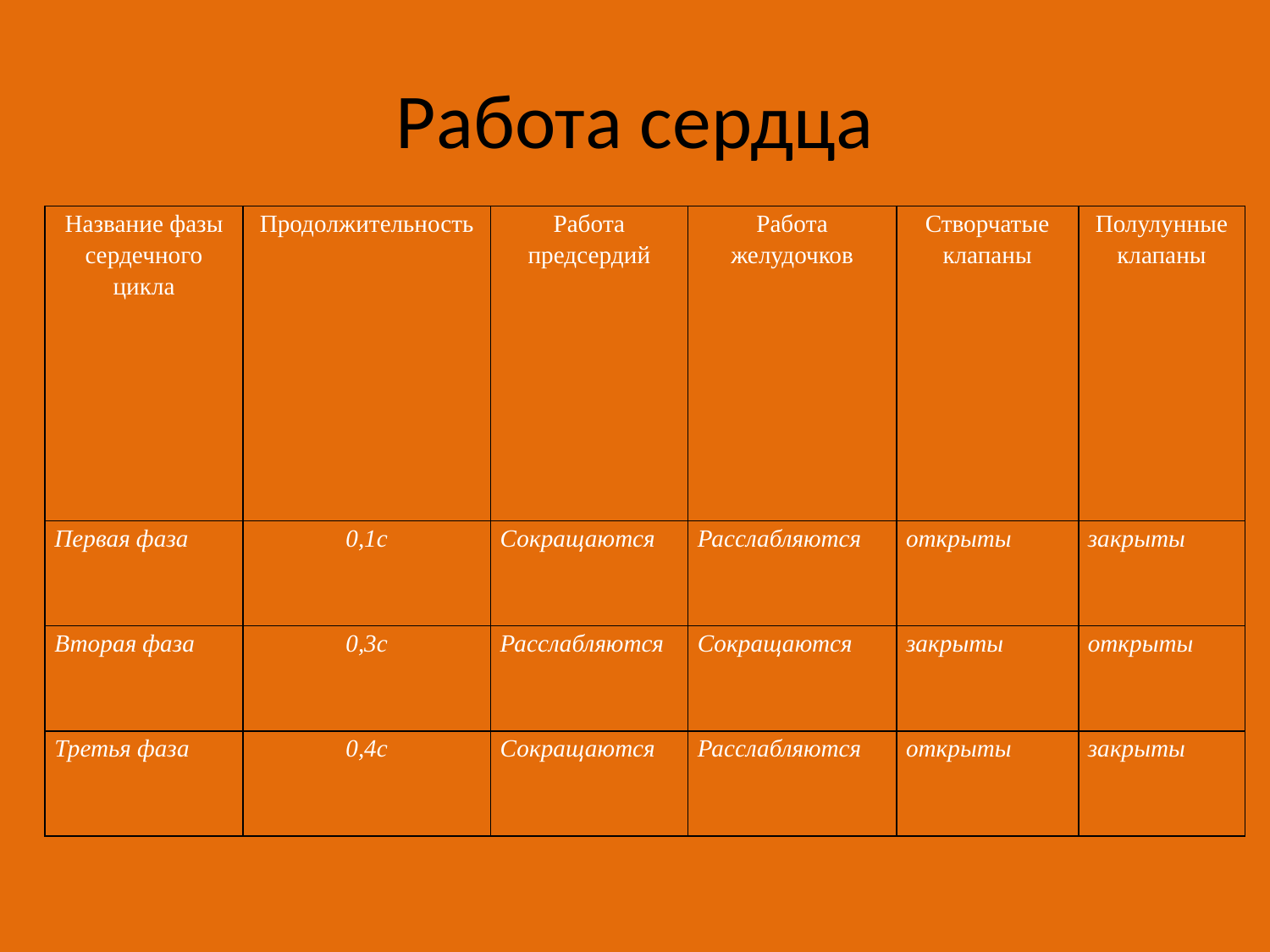

# Работа сердца
| Название фазы сердечного цикла | Продолжительность | Работа предсердий | Работа желудочков | Створчатые клапаны | Полулунные клапаны |
| --- | --- | --- | --- | --- | --- |
| Первая фаза | 0,1с | Сокращаются | Расслабляются | открыты | закрыты |
| Вторая фаза | 0,3с | Расслабляются | Сокращаются | закрыты | открыты |
| Третья фаза | 0,4с | Сокращаются | Расслабляются | открыты | закрыты |